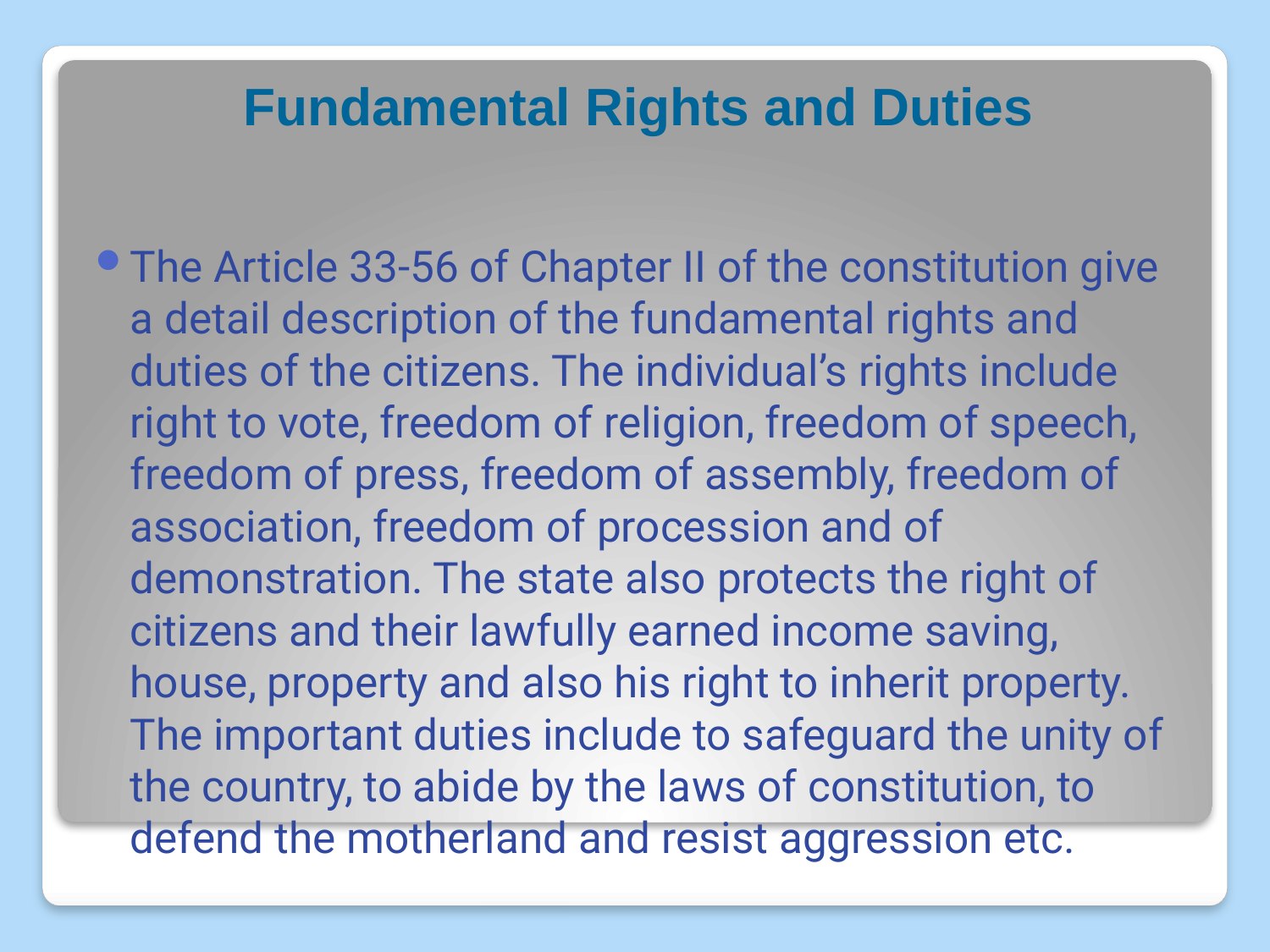

# Fundamental Rights and Duties
The Article 33-56 of Chapter II of the constitution give a detail description of the fundamental rights and duties of the citizens. The individual’s rights include right to vote, freedom of religion, freedom of speech, freedom of press, freedom of assembly, freedom of association, freedom of procession and of demonstration. The state also protects the right of citizens and their lawfully earned income saving, house, property and also his right to inherit property. The important duties include to safeguard the unity of the country, to abide by the laws of constitution, to defend the motherland and resist aggression etc.